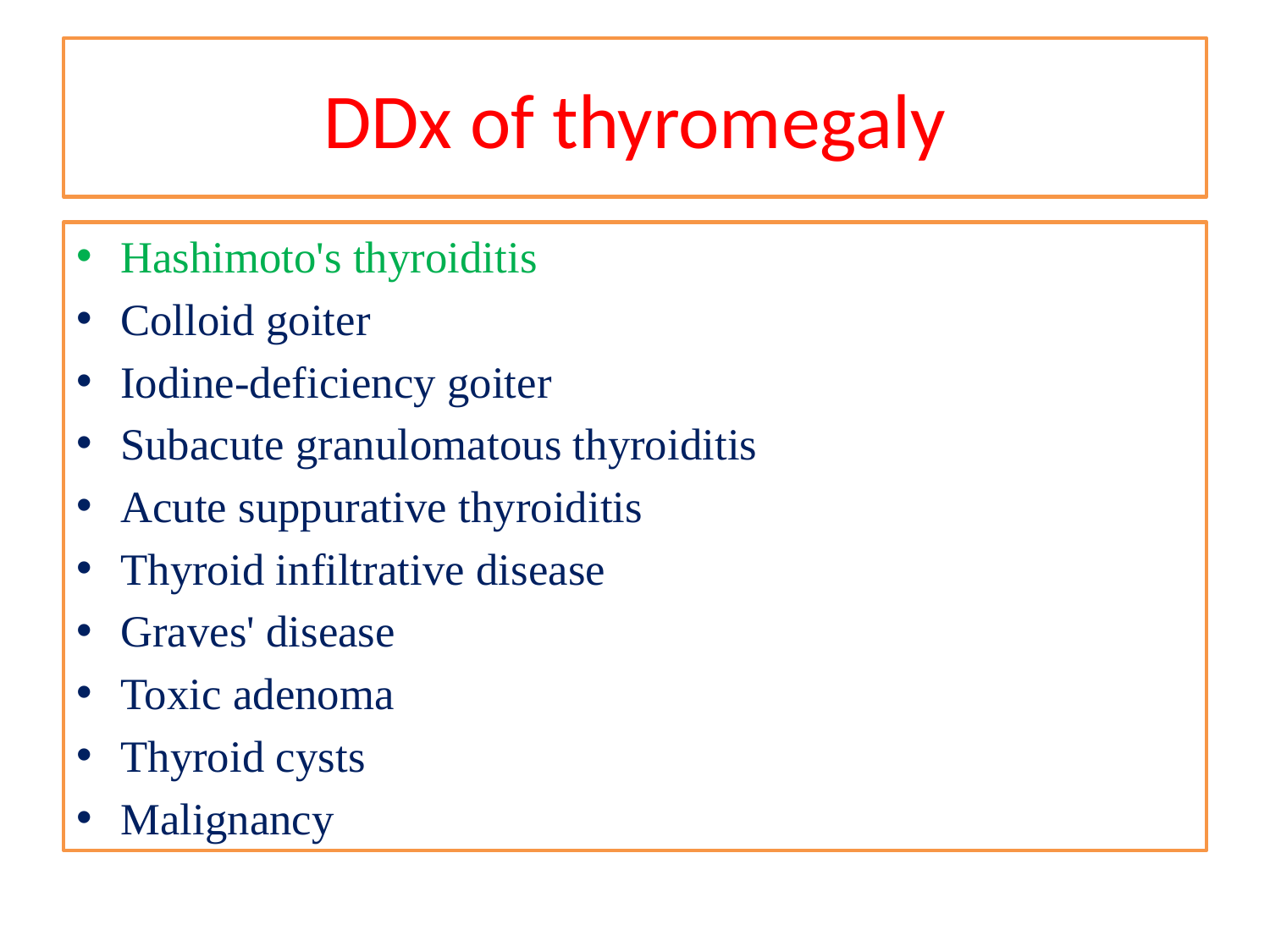

# DDx of thyromegaly
Hashimoto's thyroiditis
Colloid goiter
Iodine-deficiency goiter
Subacute granulomatous thyroiditis
Acute suppurative thyroiditis
Thyroid infiltrative disease
Graves' disease
Toxic adenoma
Thyroid cysts
Malignancy